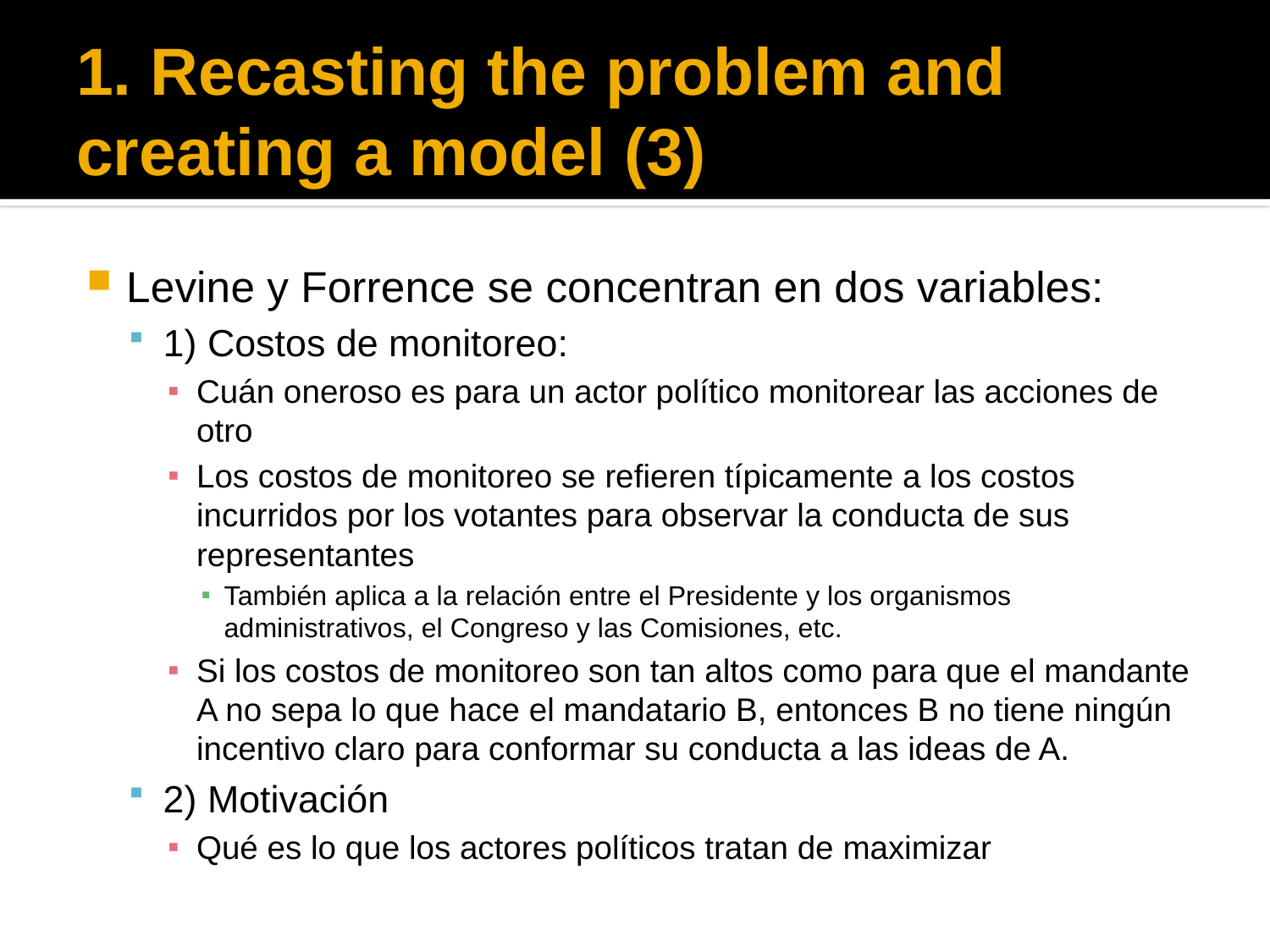

# 1. Recasting the problem and creating a model (3)
Levine y Forrence se concentran en dos variables:
1) Costos de monitoreo:
Cuán oneroso es para un actor político monitorear las acciones de otro
Los costos de monitoreo se refieren típicamente a los costos incurridos por los votantes para observar la conducta de sus representantes
También aplica a la relación entre el Presidente y los organismos administrativos, el Congreso y las Comisiones, etc.
Si los costos de monitoreo son tan altos como para que el mandante A no sepa lo que hace el mandatario B, entonces B no tiene ningún incentivo claro para conformar su conducta a las ideas de A.
2) Motivación
Qué es lo que los actores políticos tratan de maximizar